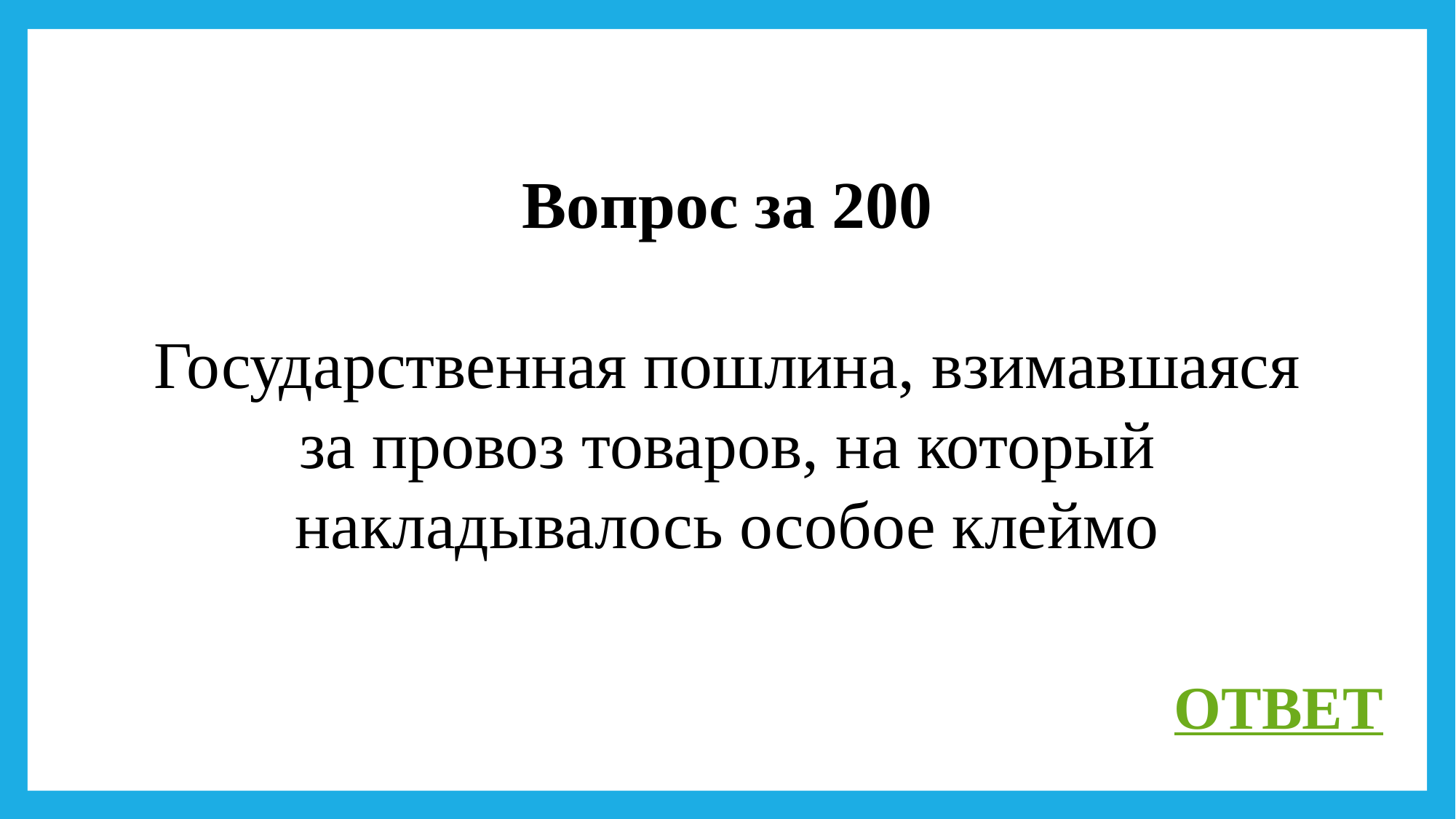

Вопрос за 200

Государственная пошлина, взимавшаяся за провоз товаров, на который накладывалось особое клеймо
ОТВЕТ